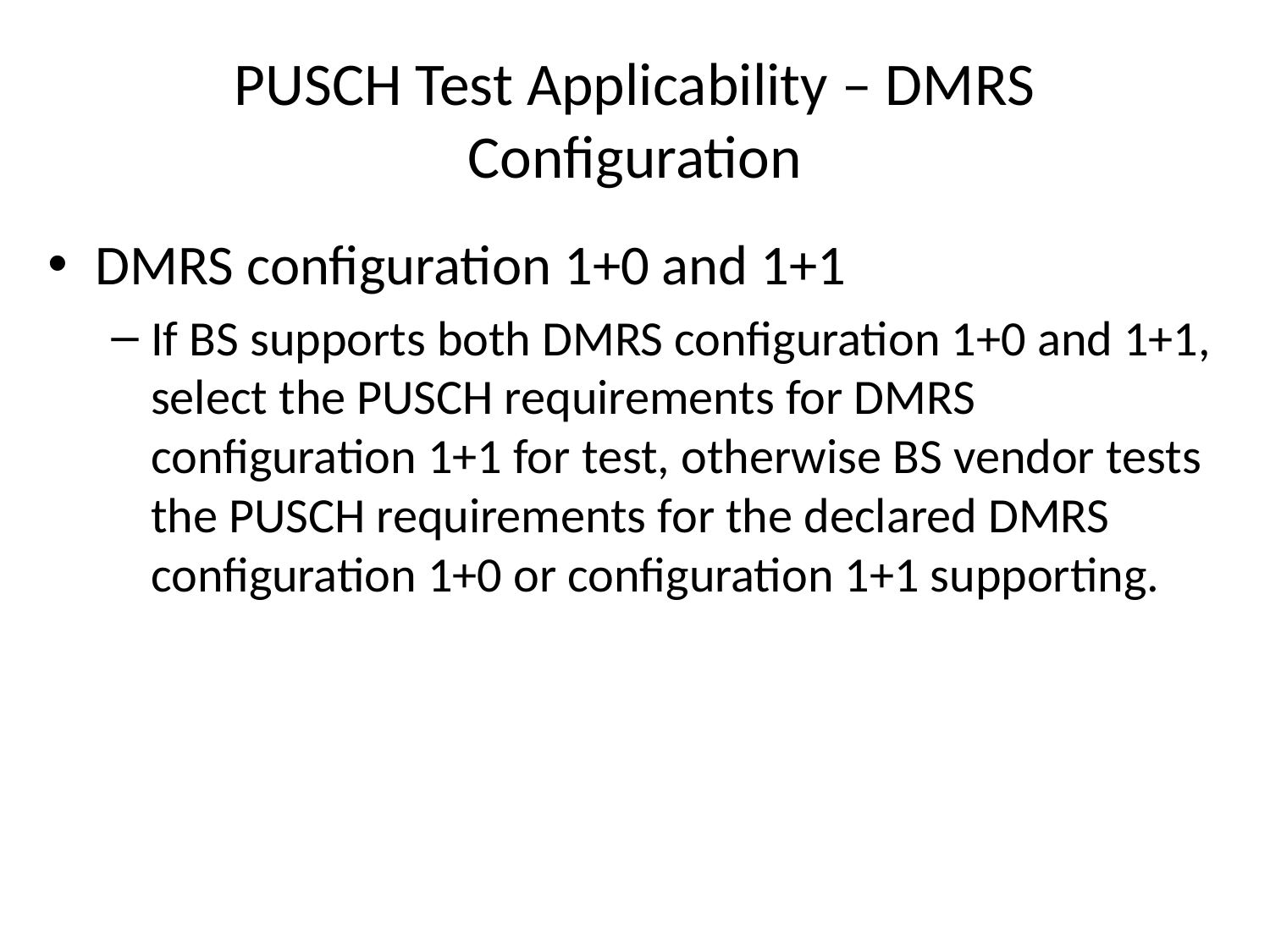

# PUSCH Test Applicability – DMRS Configuration
DMRS configuration 1+0 and 1+1
If BS supports both DMRS configuration 1+0 and 1+1, select the PUSCH requirements for DMRS configuration 1+1 for test, otherwise BS vendor tests the PUSCH requirements for the declared DMRS configuration 1+0 or configuration 1+1 supporting.